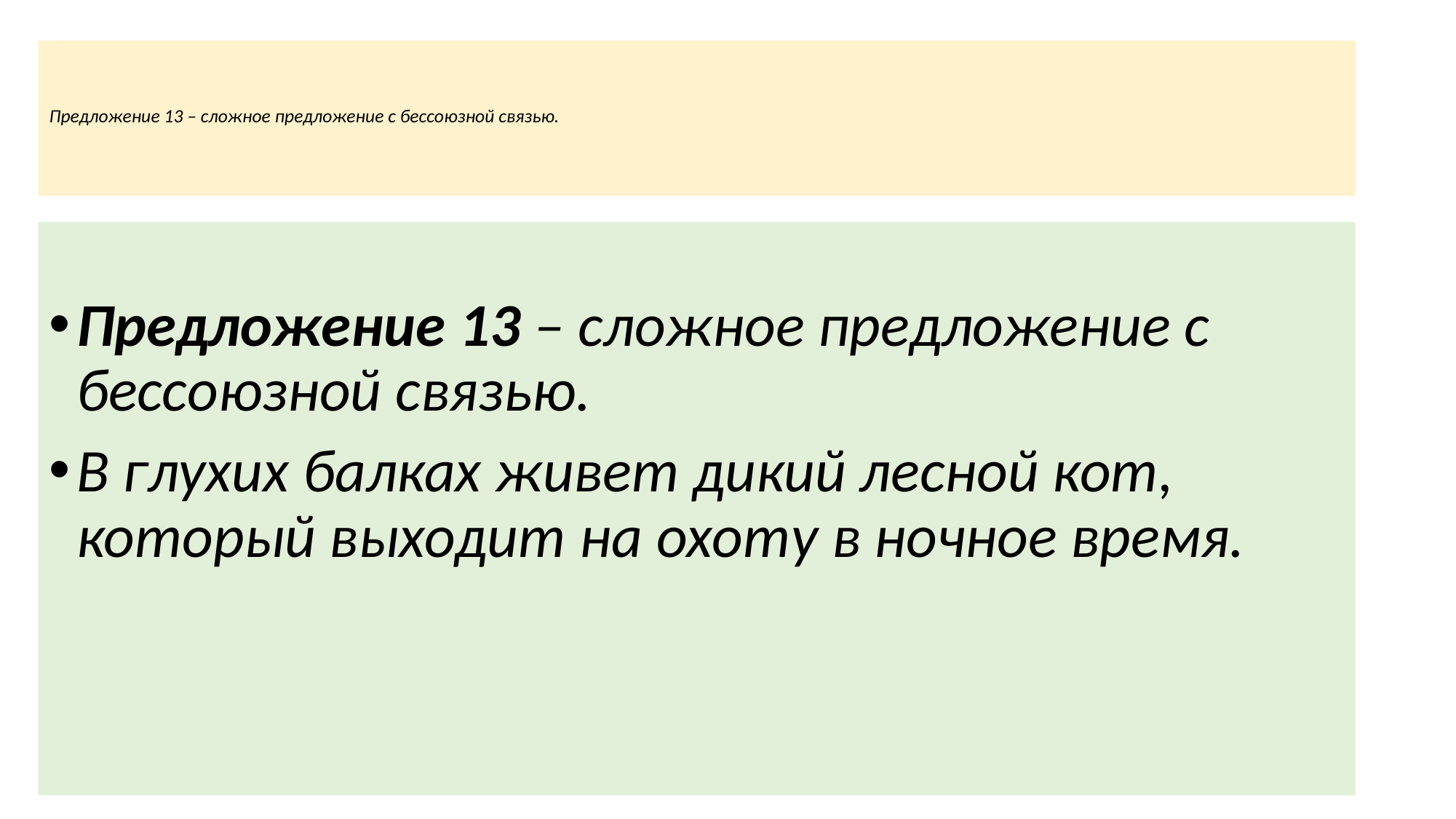

# Предложение 13 – сложное предложение с бессоюзной связью.

Предложение 13 – сложное предложение с бессоюзной связью.
В глухих балках живет дикий лесной кот, который выходит на охоту в ночное время.